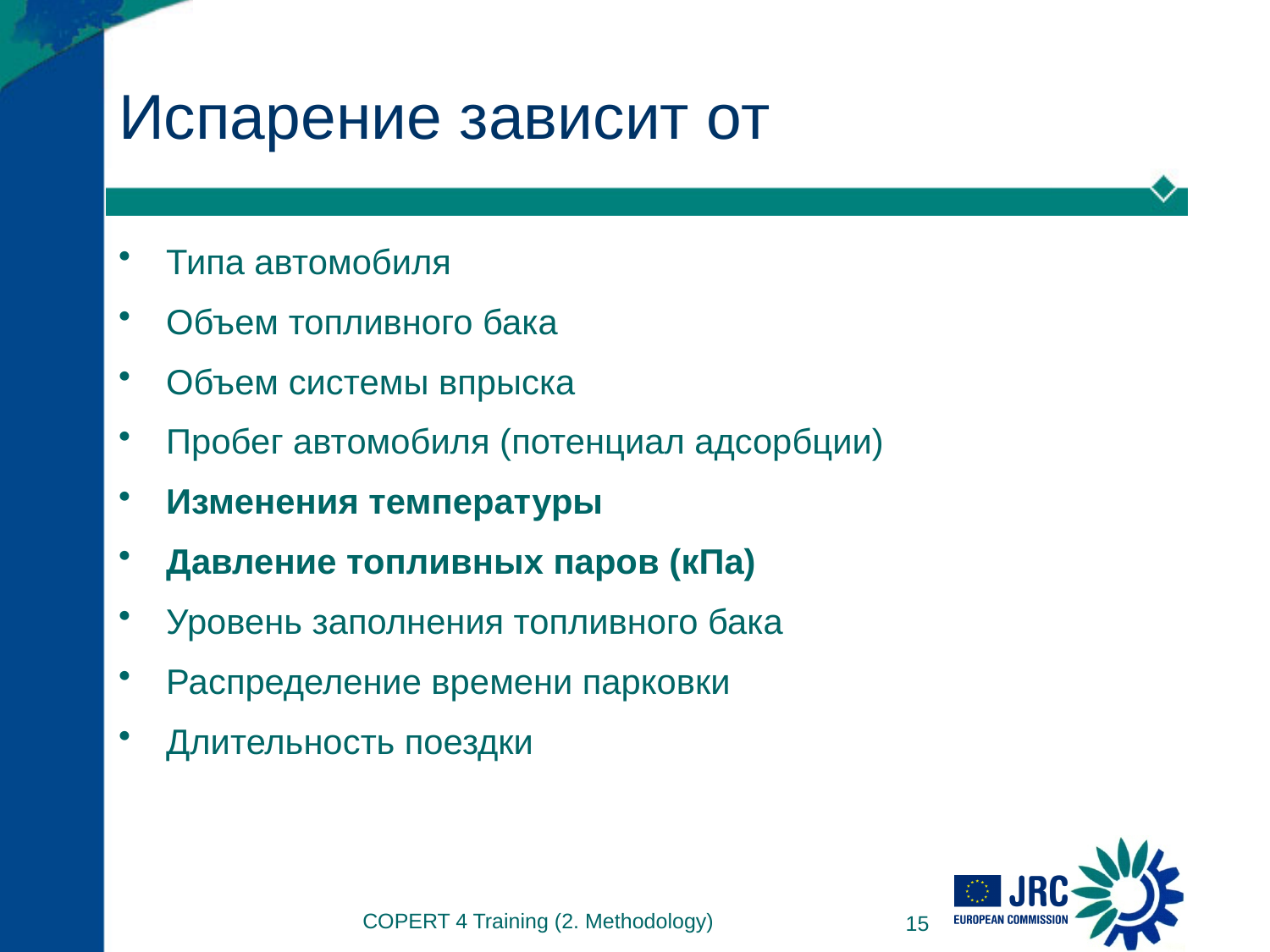

# Испарение зависит от
Типа автомобиля
Объем топливного бака
Объем системы впрыска
Пробег автомобиля (потенциал адсорбции)
Изменения температуры
Давление топливных паров (кПа)
Уровень заполнения топливного бака
Распределение времени парковки
Длительность поездки

COPERT 4 Training (2. Methodology)
15